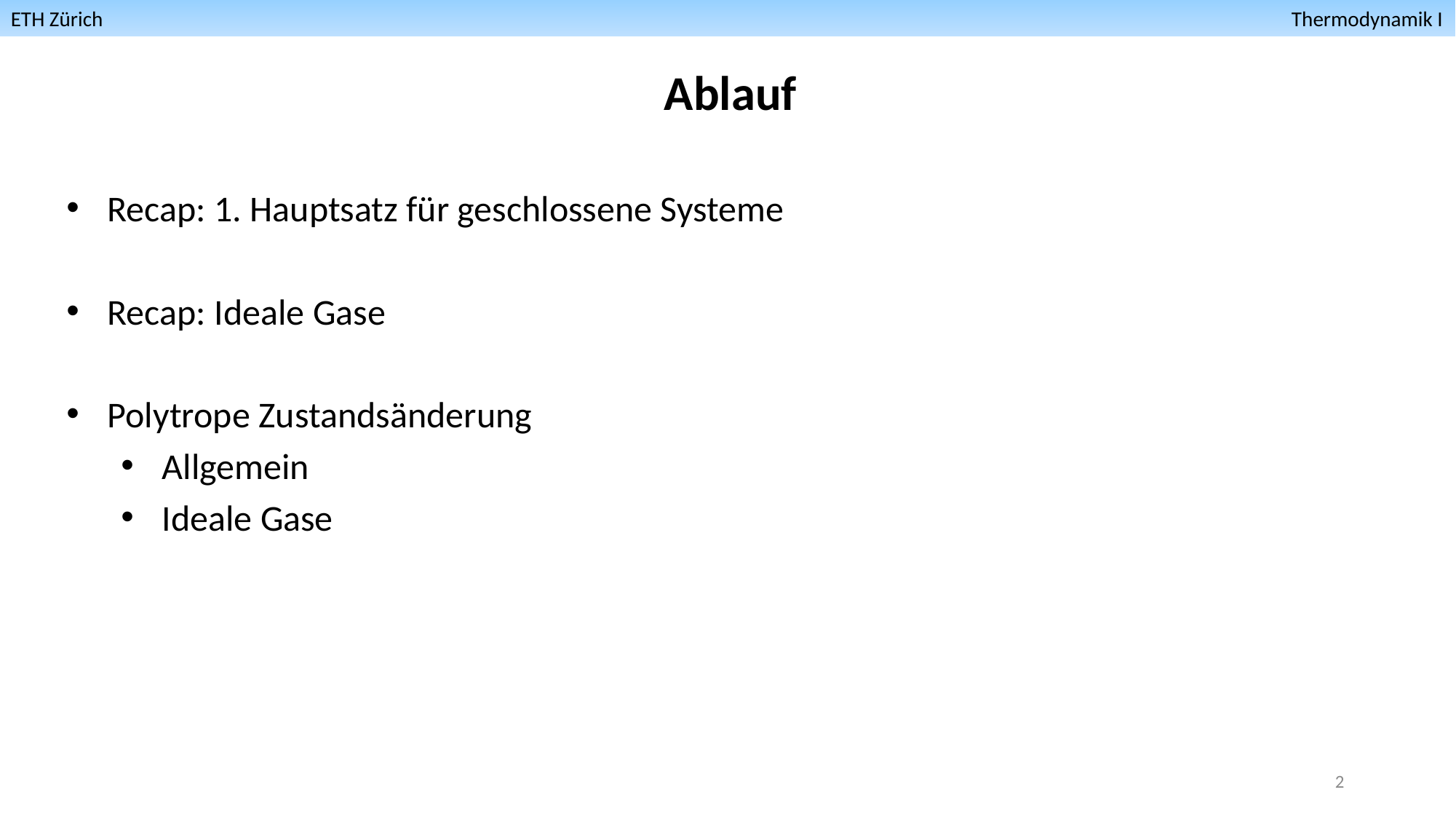

ETH Zürich											                 Thermodynamik I
Ablauf
Recap: 1. Hauptsatz für geschlossene Systeme

Recap: Ideale Gase

Polytrope Zustandsänderung
Allgemein
Ideale Gase
2